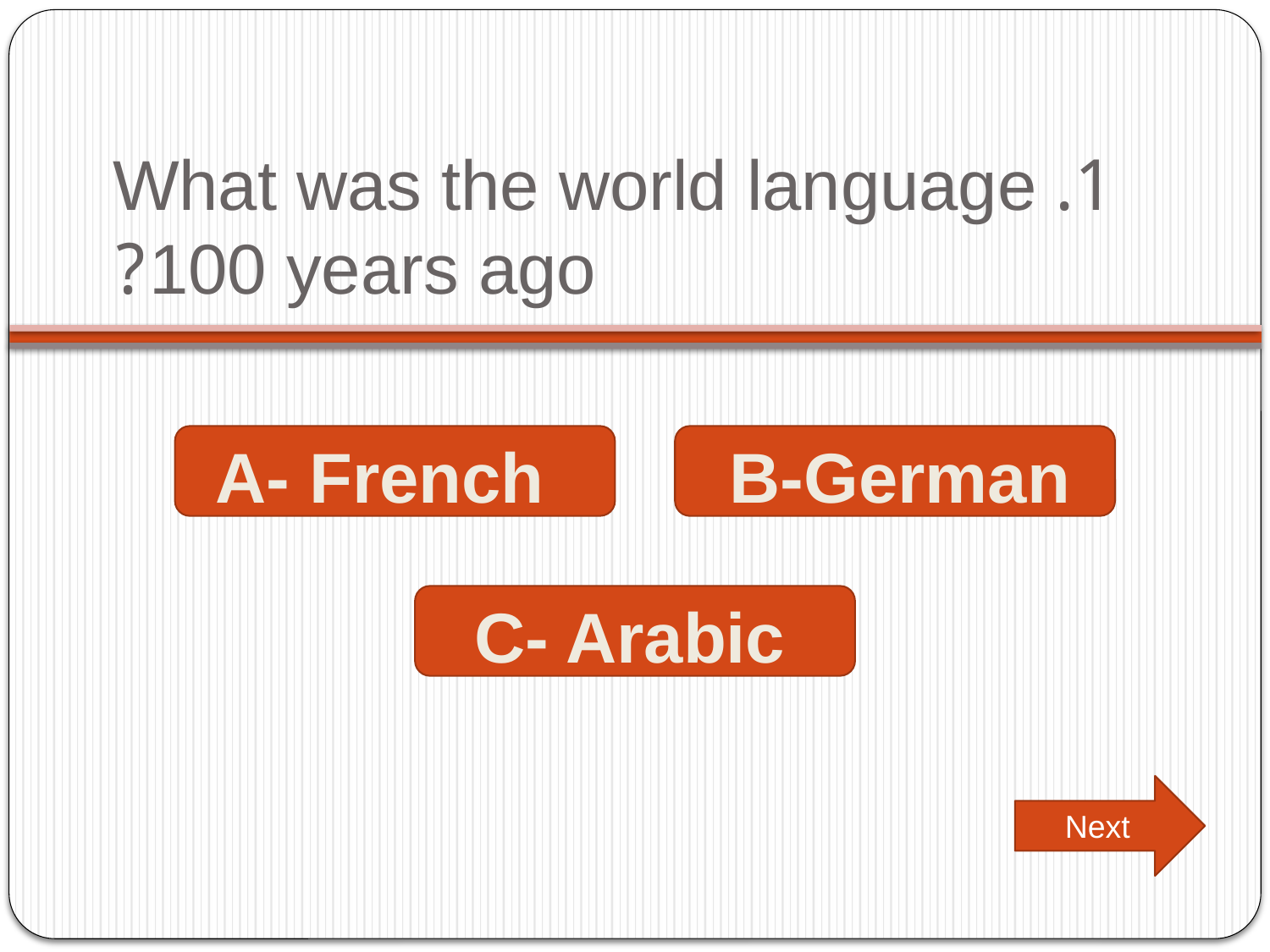

# 1. What was the world language 100 years ago?
A- French

B-German

C- Arabic
Next